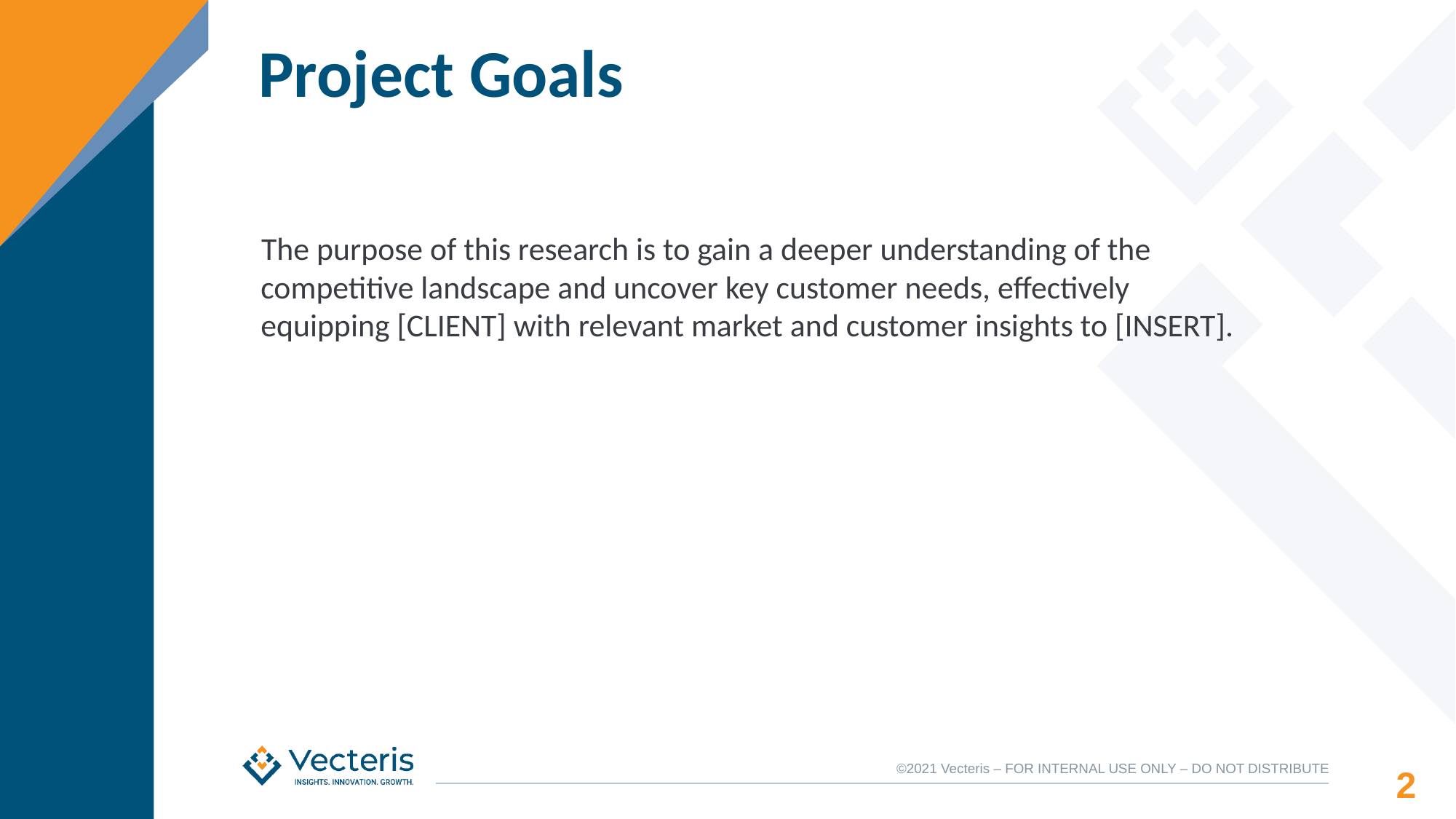

# Project Goals

The purpose of this research is to gain a deeper understanding of the competitive landscape and uncover key customer needs, effectively equipping [CLIENT] with relevant market and customer insights to [INSERT].

2
©2021 Vecteris – FOR INTERNAL USE ONLY – DO NOT DISTRIBUTE